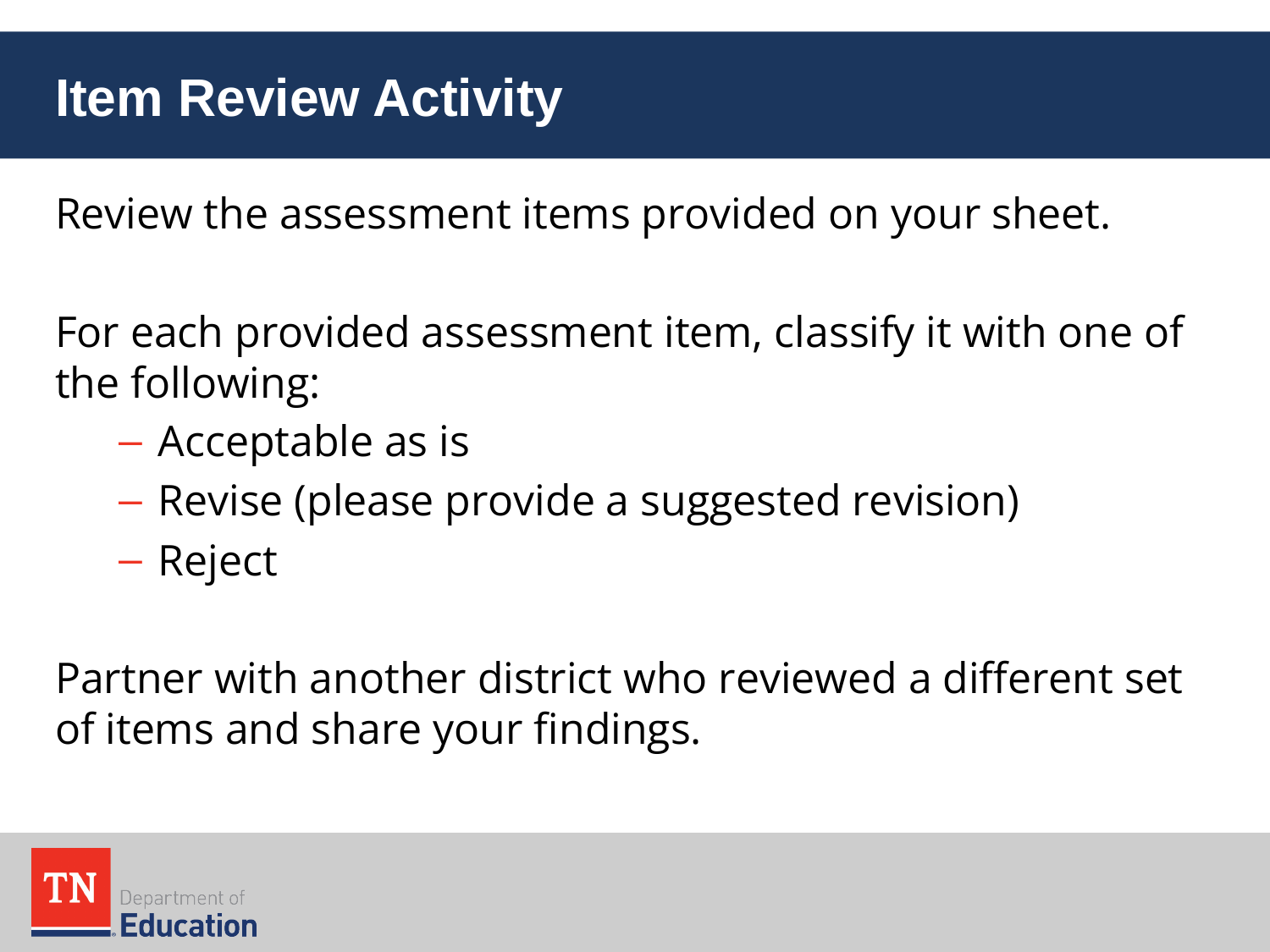

# Item Review Activity
Review the assessment items provided on your sheet.

For each provided assessment item, classify it with one of the following:
Acceptable as is
Revise (please provide a suggested revision)
Reject

Partner with another district who reviewed a different set of items and share your findings.